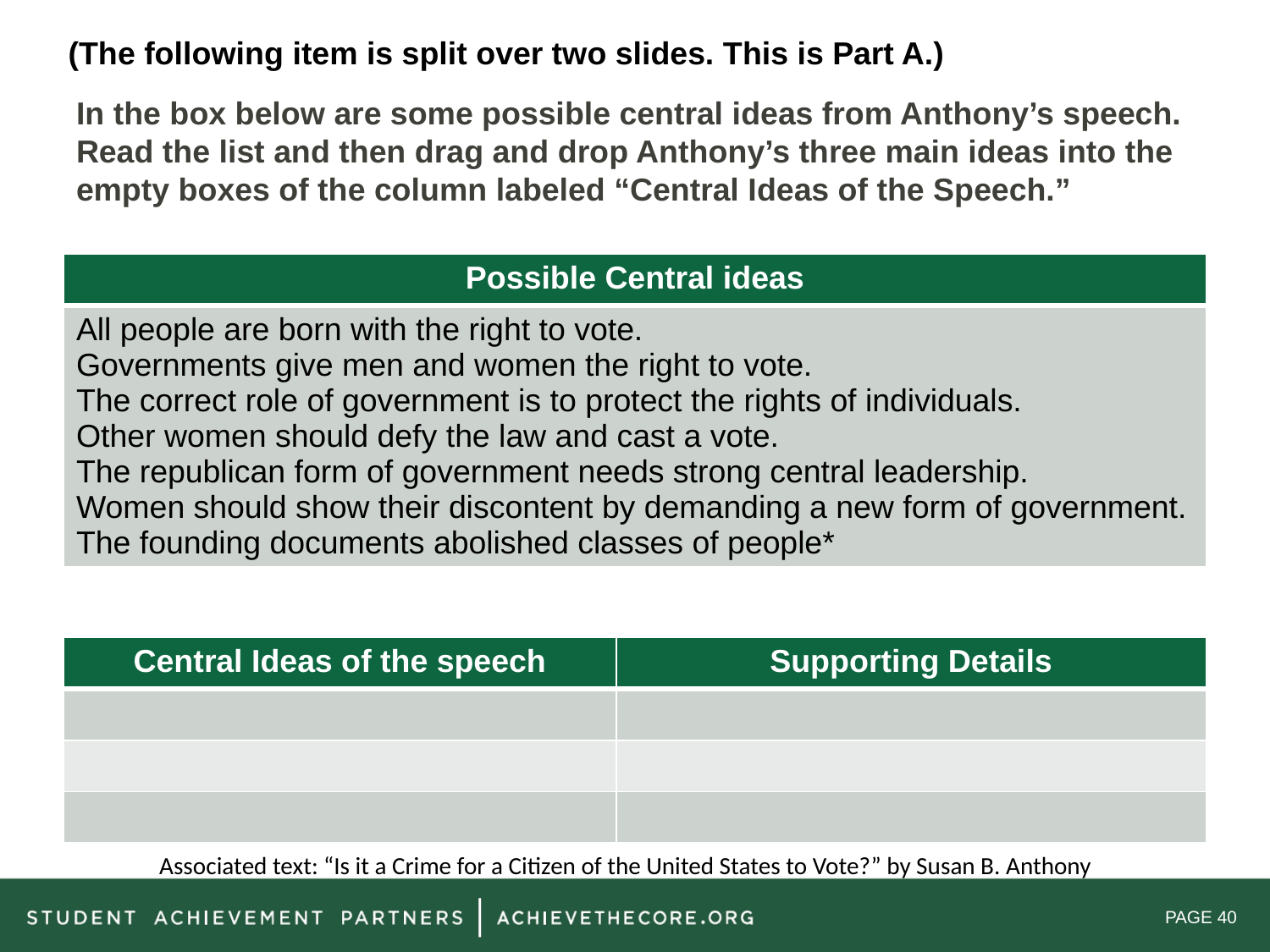

(The following item is split over two slides. This is Part A.)
# In the box below are some possible central ideas from Anthony’s speech. Read the list and then drag and drop Anthony’s three main ideas into the empty boxes of the column labeled “Central Ideas of the Speech.”
| Possible Central ideas |
| --- |
| All people are born with the right to vote. Governments give men and women the right to vote. The correct role of government is to protect the rights of individuals. Other women should defy the law and cast a vote. The republican form of government needs strong central leadership. Women should show their discontent by demanding a new form of government. The founding documents abolished classes of people\* |
| Central Ideas of the speech | Supporting Details |
| --- | --- |
|  |  |
|  |  |
|  |  |
Associated text: “Is it a Crime for a Citizen of the United States to Vote?” by Susan B. Anthony